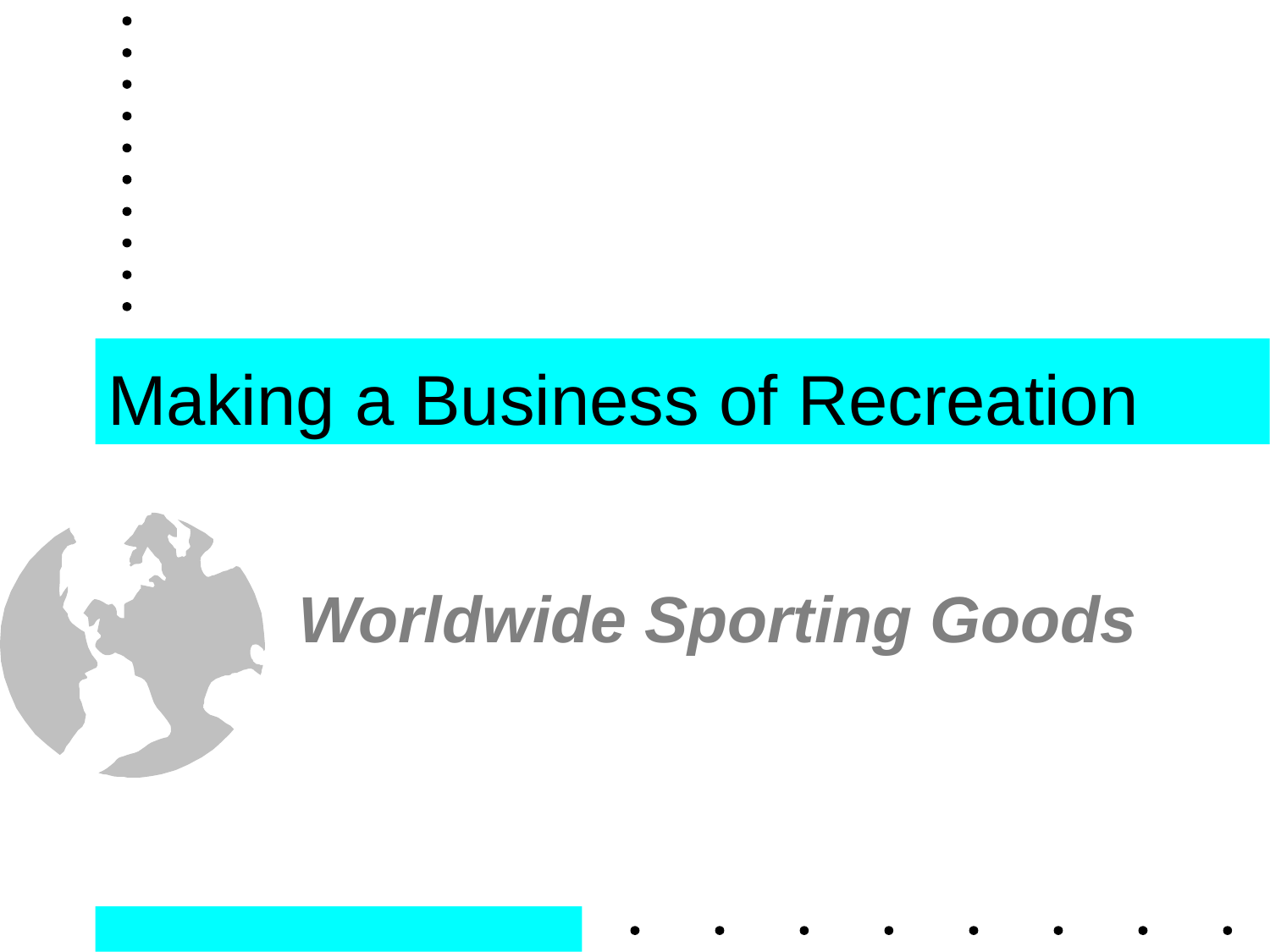

# Making a Business of Recreation
Worldwide Sporting Goods